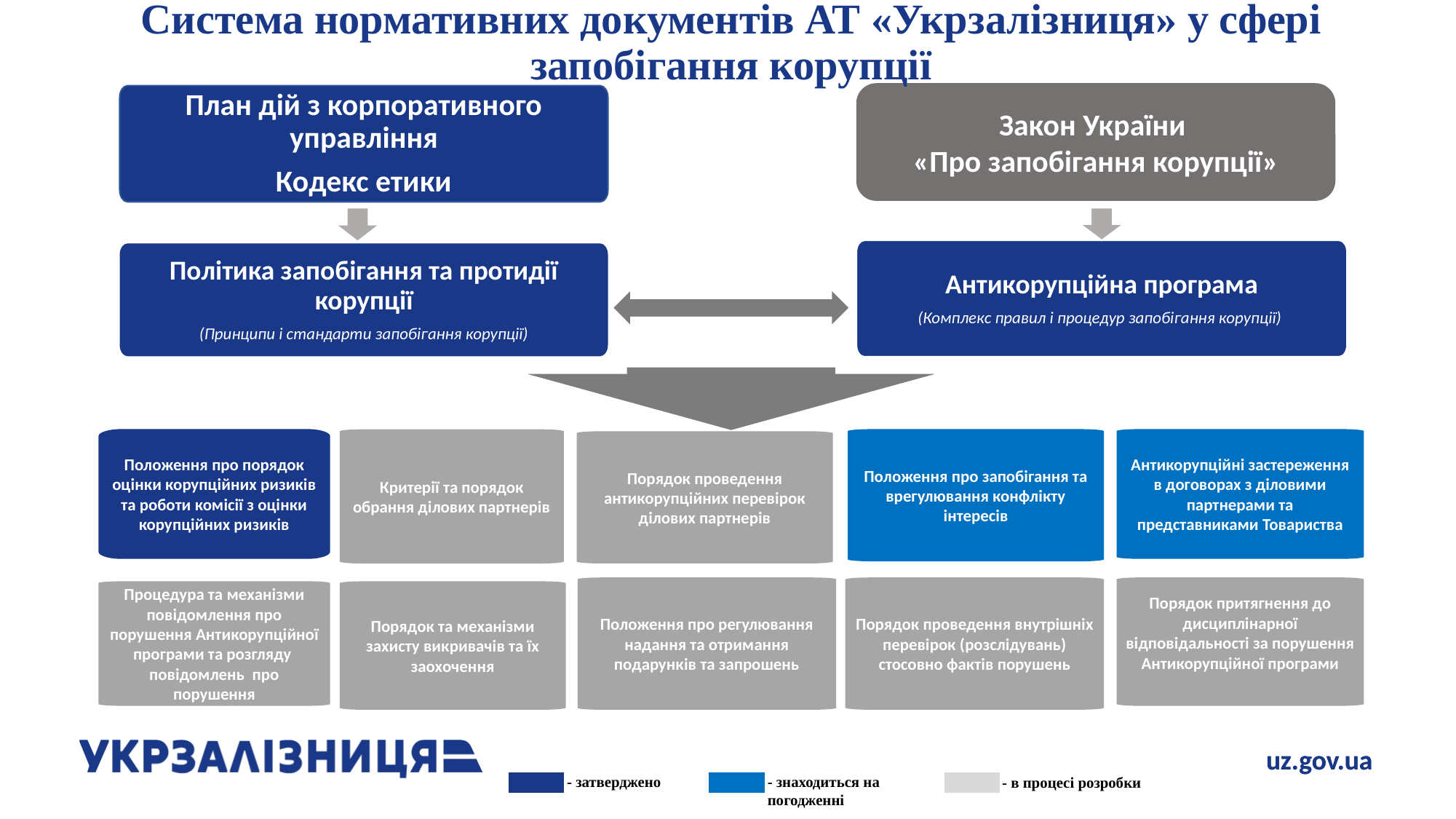

# Система нормативних документів АТ «Укрзалізниця» у сфері запобігання корупції
Закон України
«Про запобігання корупції»
План дій з корпоративного управління
Кодекс етики

Антикорупційна програма
(Комплекс правил і процедур запобігання корупції)
Політика запобігання та протидії корупції
(Принципи і стандарти запобігання корупції)
Положення про порядок оцінки корупційних ризиків та роботи комісії з оцінки корупційних ризиків
Положення про запобігання та врегулювання конфлікту інтересів
Антикорупційні застереження в договорах з діловими партнерами та представниками Товариства
Критерії та порядок обрання ділових партнерів
Положення про регулювання надання та отримання подарунків та запрошень
Порядок проведення внутрішніх перевірок (розслідувань) стосовно фактів порушень
Порядок притягнення до дисциплінарної відповідальності за порушення Антикорупційної програми

Процедура та механізми повідомлення про порушення Антикорупційної програми та розгляду  повідомлень  про порушення
Порядок та механізми захисту викривачів та їх заохочення

Порядок проведення антикорупційних перевірок ділових партнерів
- знаходиться на погодженні
- затверджено
- в процесі розробки